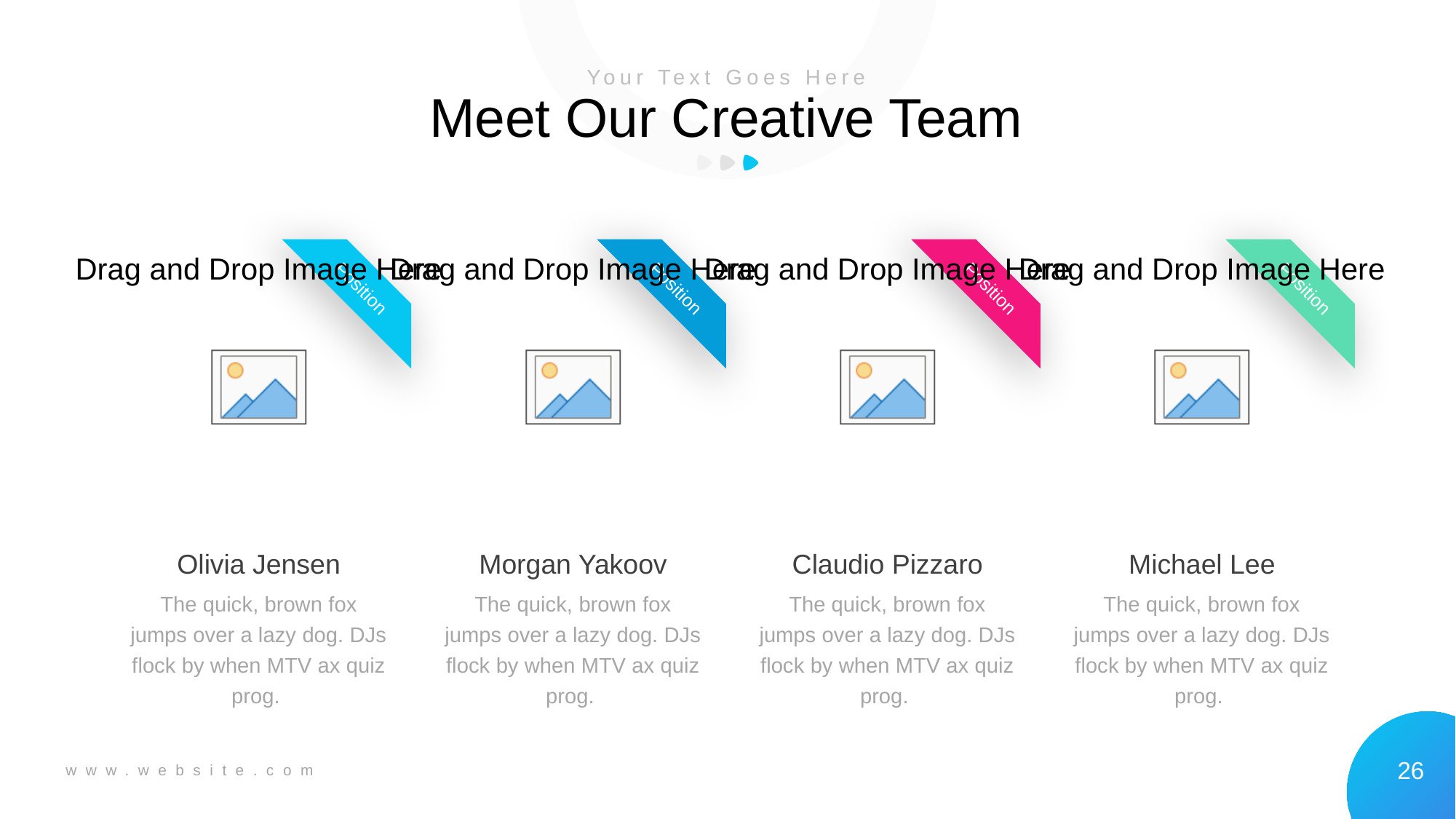

Your Text Goes Here
# Meet Our Creative Team

Position

Position

Position

Position

Olivia Jensen
Morgan Yakoov
Claudio Pizzaro
Michael Lee
The quick, brown fox jumps over a lazy dog. DJs flock by when MTV ax quiz prog.
The quick, brown fox jumps over a lazy dog. DJs flock by when MTV ax quiz prog.
The quick, brown fox jumps over a lazy dog. DJs flock by when MTV ax quiz prog.
The quick, brown fox jumps over a lazy dog. DJs flock by when MTV ax quiz prog.